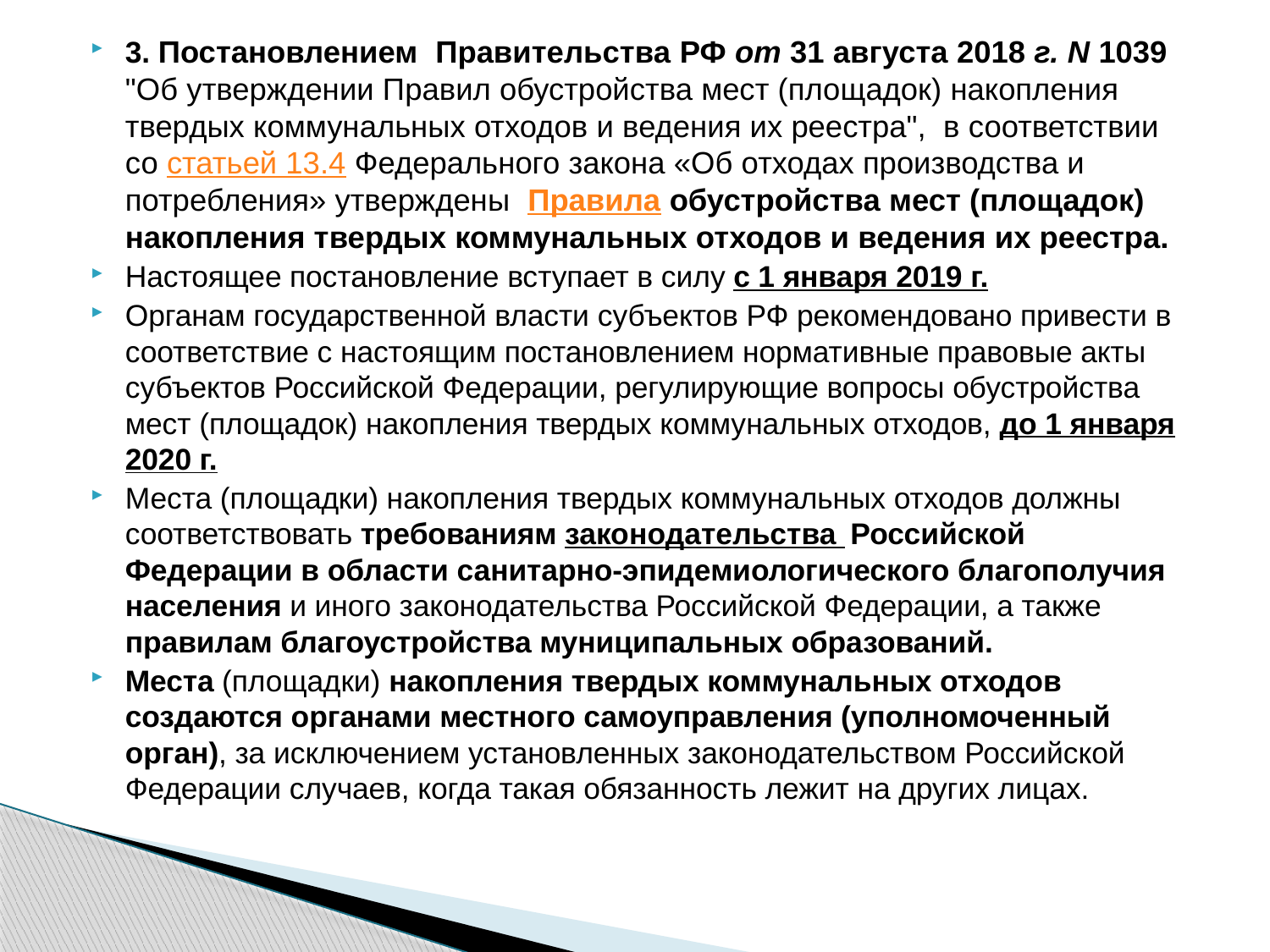

3. Постановлением  Правительства РФ от 31 августа 2018 г. N 1039 "Об утверждении Правил обустройства мест (площадок) накопления твердых коммунальных отходов и ведения их реестра",  в соответствии со статьей 13.4 Федерального закона «Об отходах производства и потребления» утверждены  Правила обустройства мест (площадок) накопления твердых коммунальных отходов и ведения их реестра.
Настоящее постановление вступает в силу с 1 января 2019 г.
Органам государственной власти субъектов РФ рекомендовано привести в соответствие с настоящим постановлением нормативные правовые акты субъектов Российской Федерации, регулирующие вопросы обустройства мест (площадок) накопления твердых коммунальных отходов, до 1 января 2020 г.
Места (площадки) накопления твердых коммунальных отходов должны соответствовать требованиям законодательства  Российской Федерации в области санитарно-эпидемиологического благополучия населения и иного законодательства Российской Федерации, а также правилам благоустройства муниципальных образований.
Места (площадки) накопления твердых коммунальных отходов создаются органами местного самоуправления (уполномоченный орган), за исключением установленных законодательством Российской Федерации случаев, когда такая обязанность лежит на других лицах.